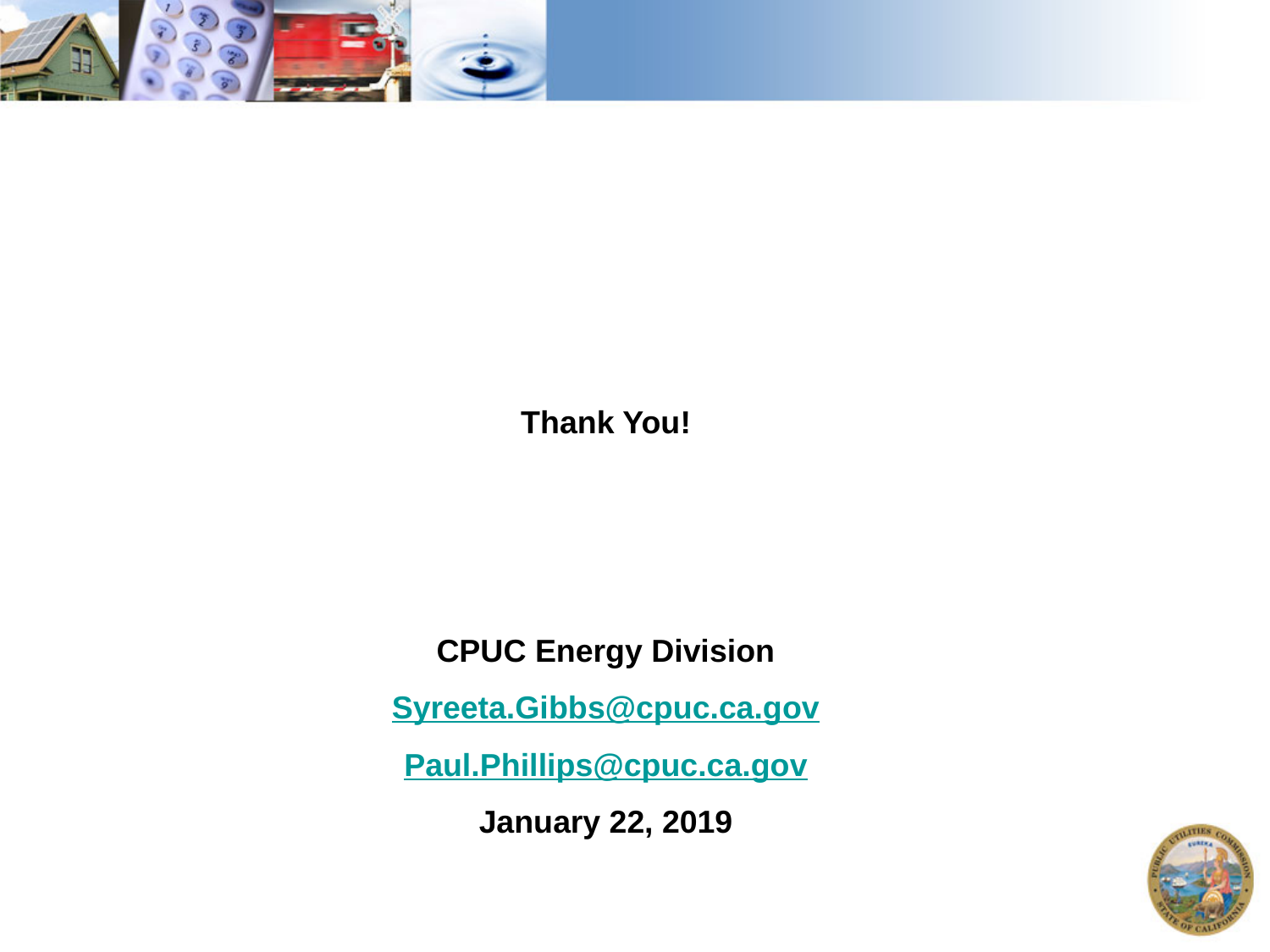

Thank You!

CPUC Energy Division
Syreeta.Gibbs@cpuc.ca.gov
Paul.Phillips@cpuc.ca.gov
January 22, 2019